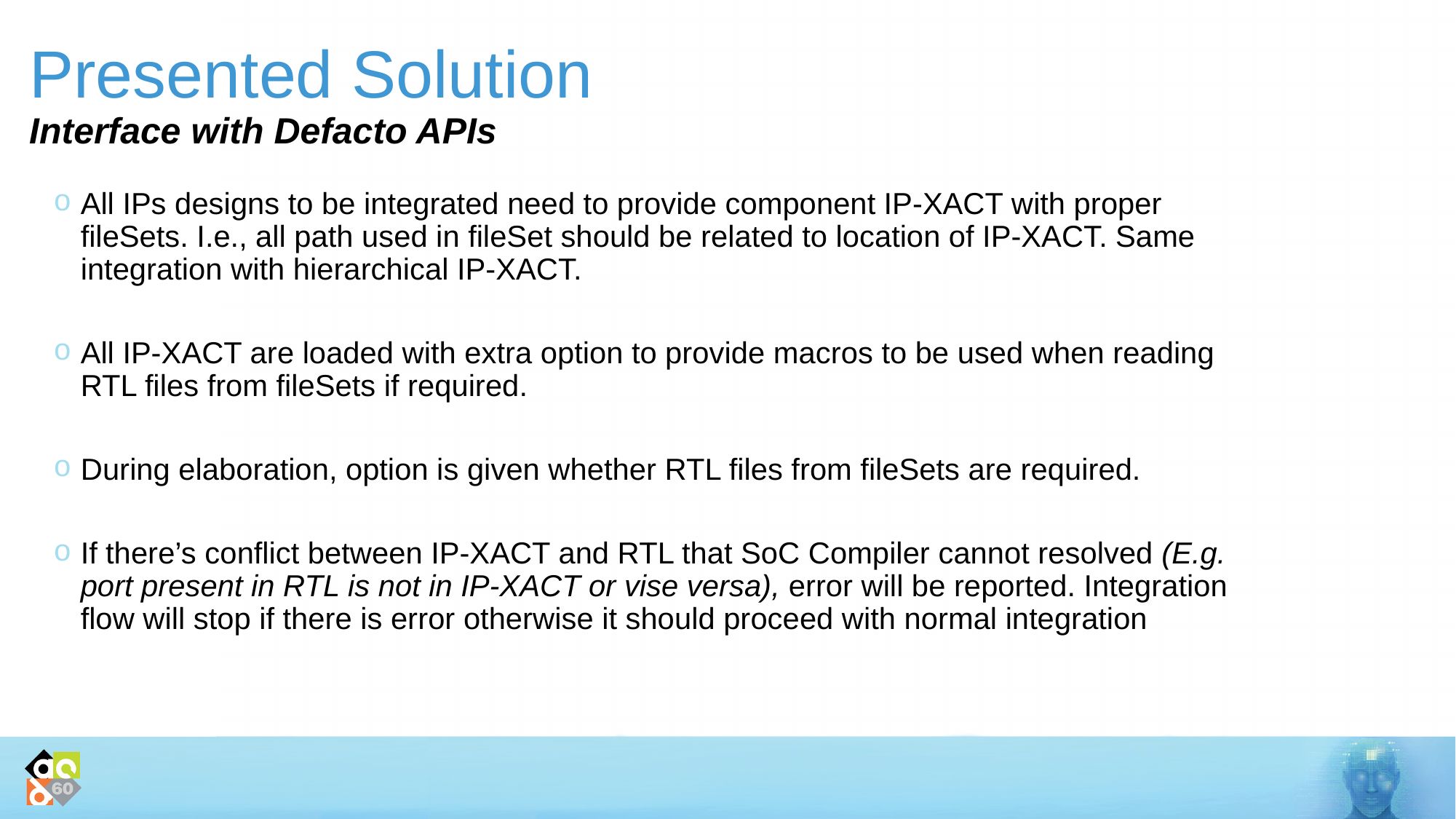

# Presented Solution Interface with Defacto APIs
All IPs designs to be integrated need to provide component IP-XACT with proper fileSets. I.e., all path used in fileSet should be related to location of IP-XACT. Same integration with hierarchical IP-XACT.

All IP-XACT are loaded with extra option to provide macros to be used when reading RTL files from fileSets if required.

During elaboration, option is given whether RTL files from fileSets are required.

If there’s conflict between IP-XACT and RTL that SoC Compiler cannot resolved (E.g. port present in RTL is not in IP-XACT or vise versa), error will be reported. Integration flow will stop if there is error otherwise it should proceed with normal integration